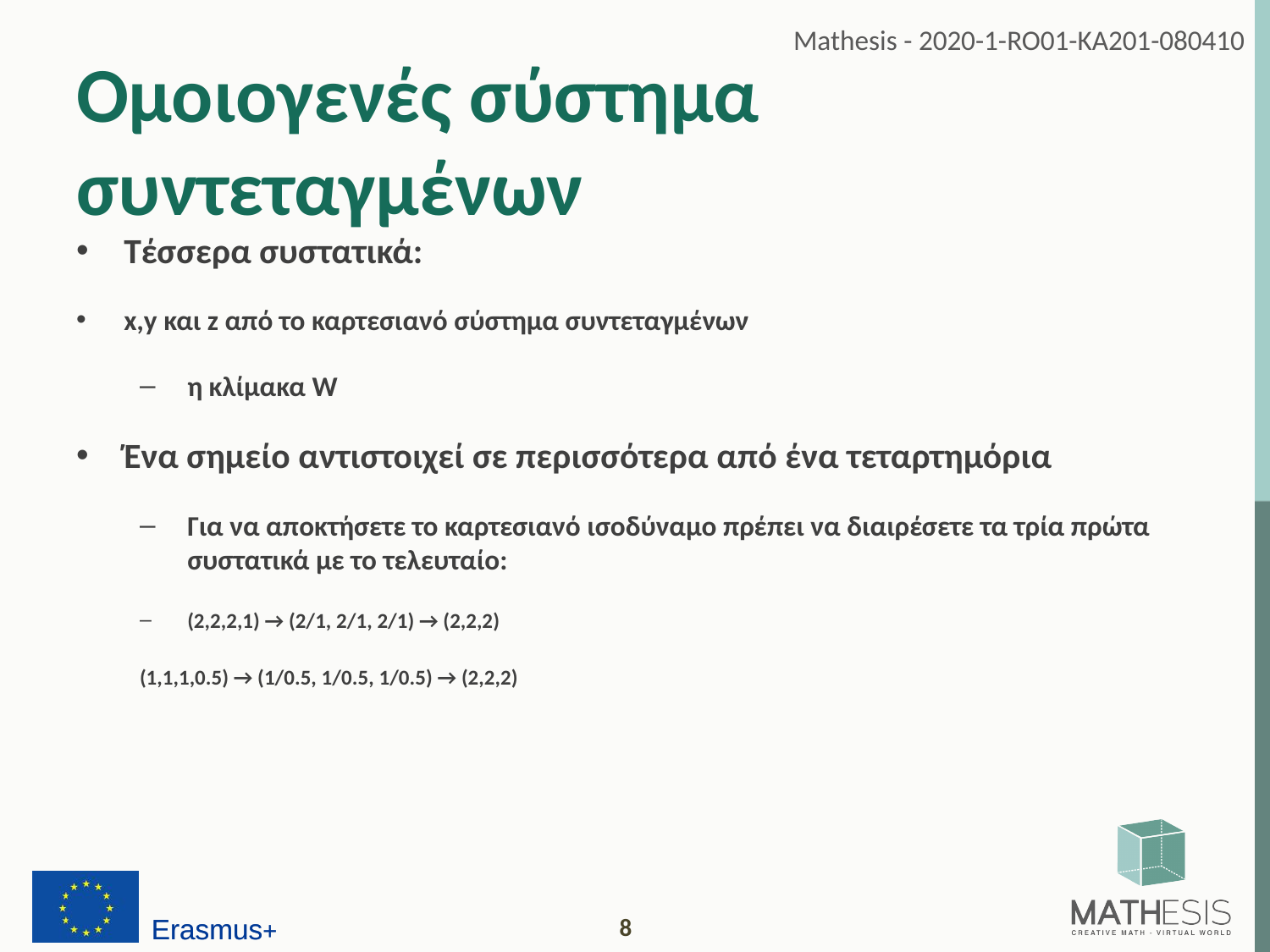

# Ομοιογενές σύστημα συντεταγμένων

Τέσσερα συστατικά:
x,y και z από το καρτεσιανό σύστημα συντεταγμένων
η κλίμακα W
Ένα σημείο αντιστοιχεί σε περισσότερα από ένα τεταρτημόρια
Για να αποκτήσετε το καρτεσιανό ισοδύναμο πρέπει να διαιρέσετε τα τρία πρώτα συστατικά με το τελευταίο:
(2,2,2,1) → (2/1, 2/1, 2/1) → (2,2,2)
(1,1,1,0.5) → (1/0.5, 1/0.5, 1/0.5) → (2,2,2)